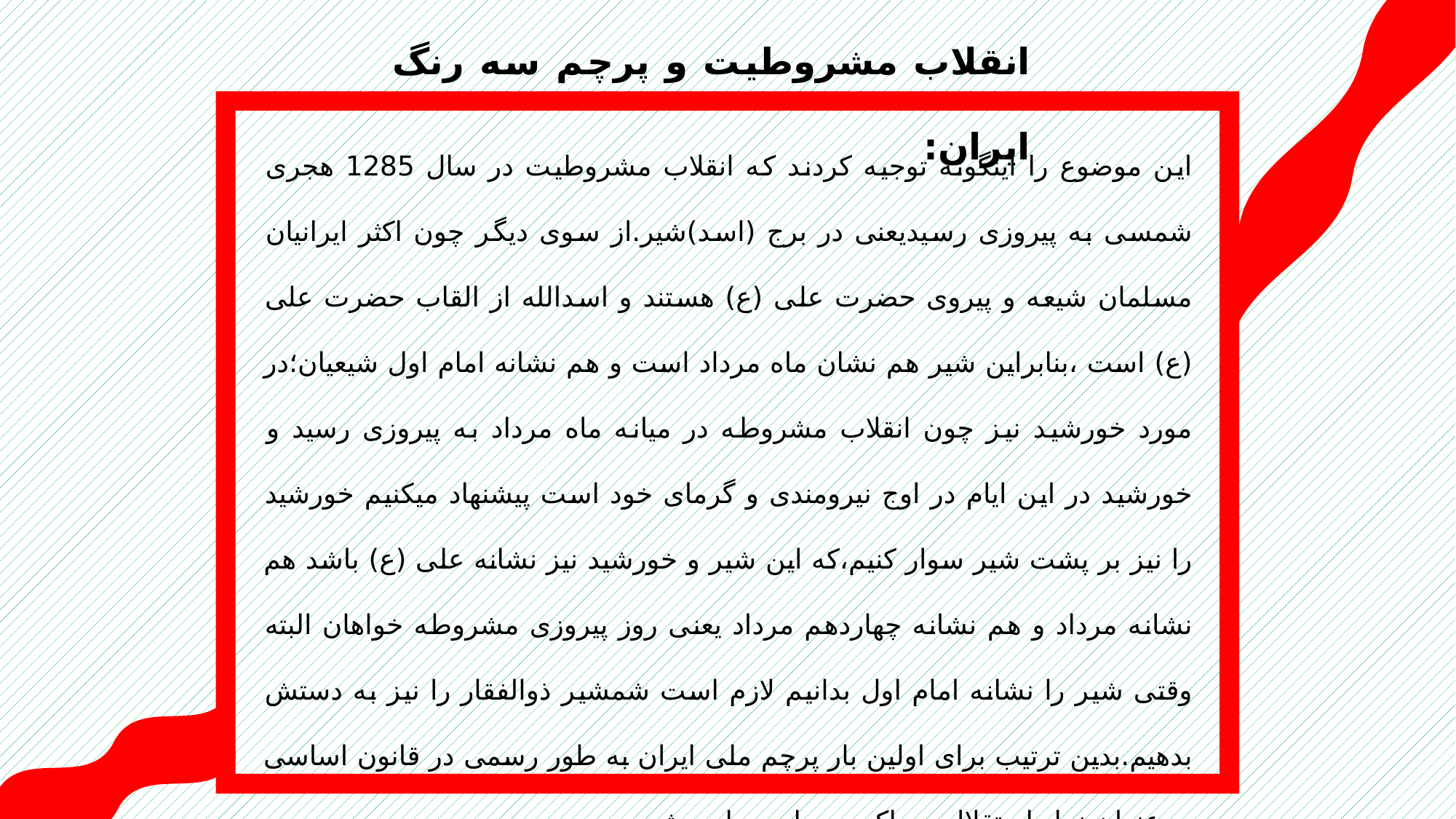

انقلاب مشروطیت و پرچم سه رنگ ایران:

این موضوع را اینگونه توجیه کردند که انقلاب مشروطیت در سال 1285 هجری شمسی به پیروزی رسیدیعنی در برج (اسد)شیر.از سوی دیگر چون اکثر ایرانیان مسلمان شیعه و پیروی حضرت علی (ع) هستند و اسدالله از القاب حضرت علی (ع) است ،بنابراین شیر هم نشان ماه مرداد است و هم نشانه امام اول شیعیان؛در مورد خورشید نیز چون انقلاب مشروطه در میانه ماه مرداد به پیروزی رسید و خورشید در این ایام در اوج نیرومندی و گرمای خود است پیشنهاد میکنیم خورشید را نیز بر پشت شیر سوار کنیم،که این شیر و خورشید نیز نشانه علی (ع) باشد هم نشانه مرداد و هم نشانه چهاردهم مرداد یعنی روز پیروزی مشروطه خواهان البته وقتی شیر را نشانه امام اول بدانیم لازم است شمشیر ذوالفقار را نیز به دستش بدهیم.بدین ترتیب برای اولین بار پرچم ملی ایران به طور رسمی در قانون اساسی به عنوان نماد استقلال و حاکمیت ملی مطرح شد.